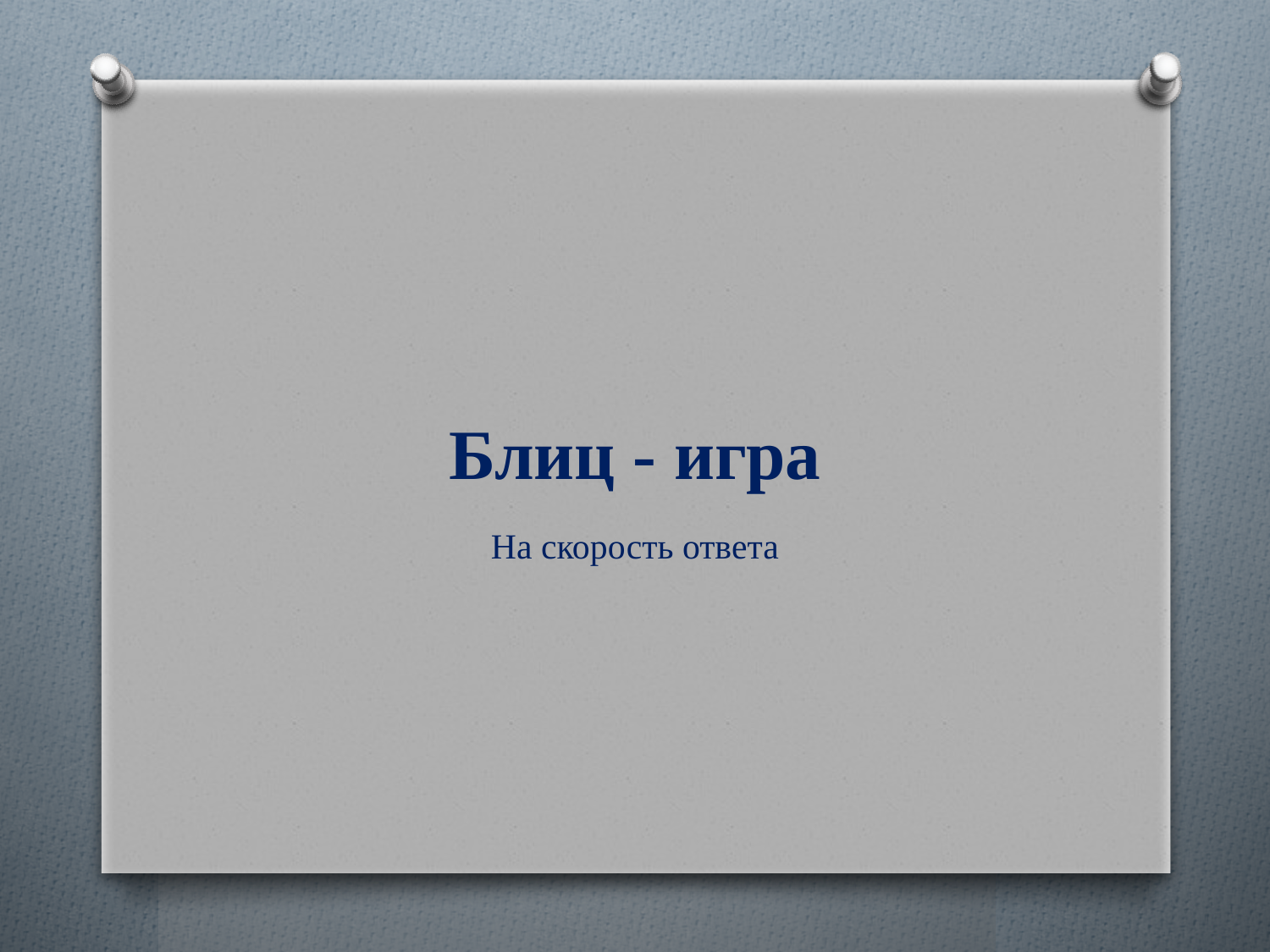

# Блиц - игра
На скорость ответа